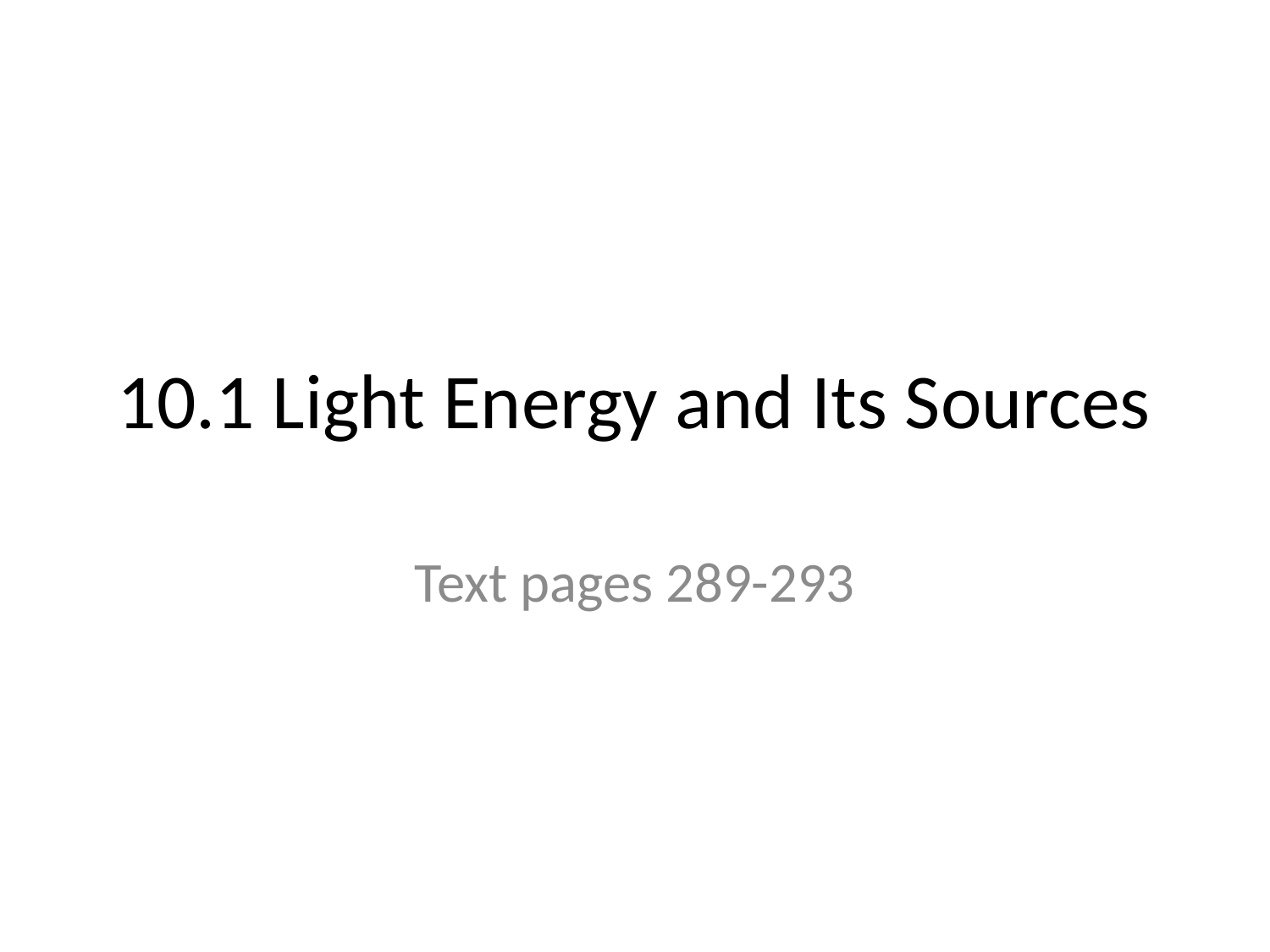

# 10.1 Light Energy and Its Sources
Text pages 289-293